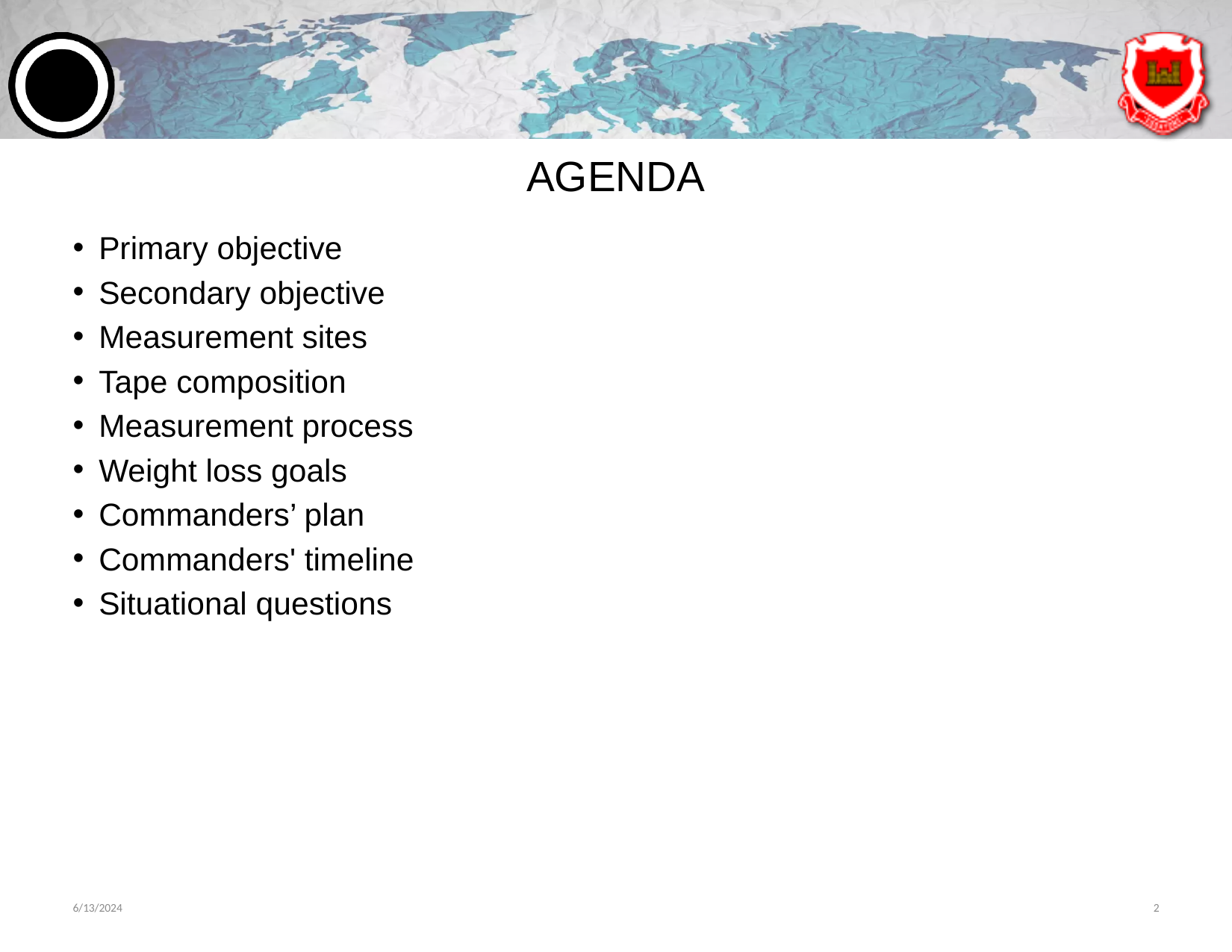

# AGENDA
Primary objective
Secondary objective
Measurement sites
Tape composition
Measurement process
Weight loss goals
Commanders’ plan
Commanders' timeline
Situational questions
6/13/2024
2